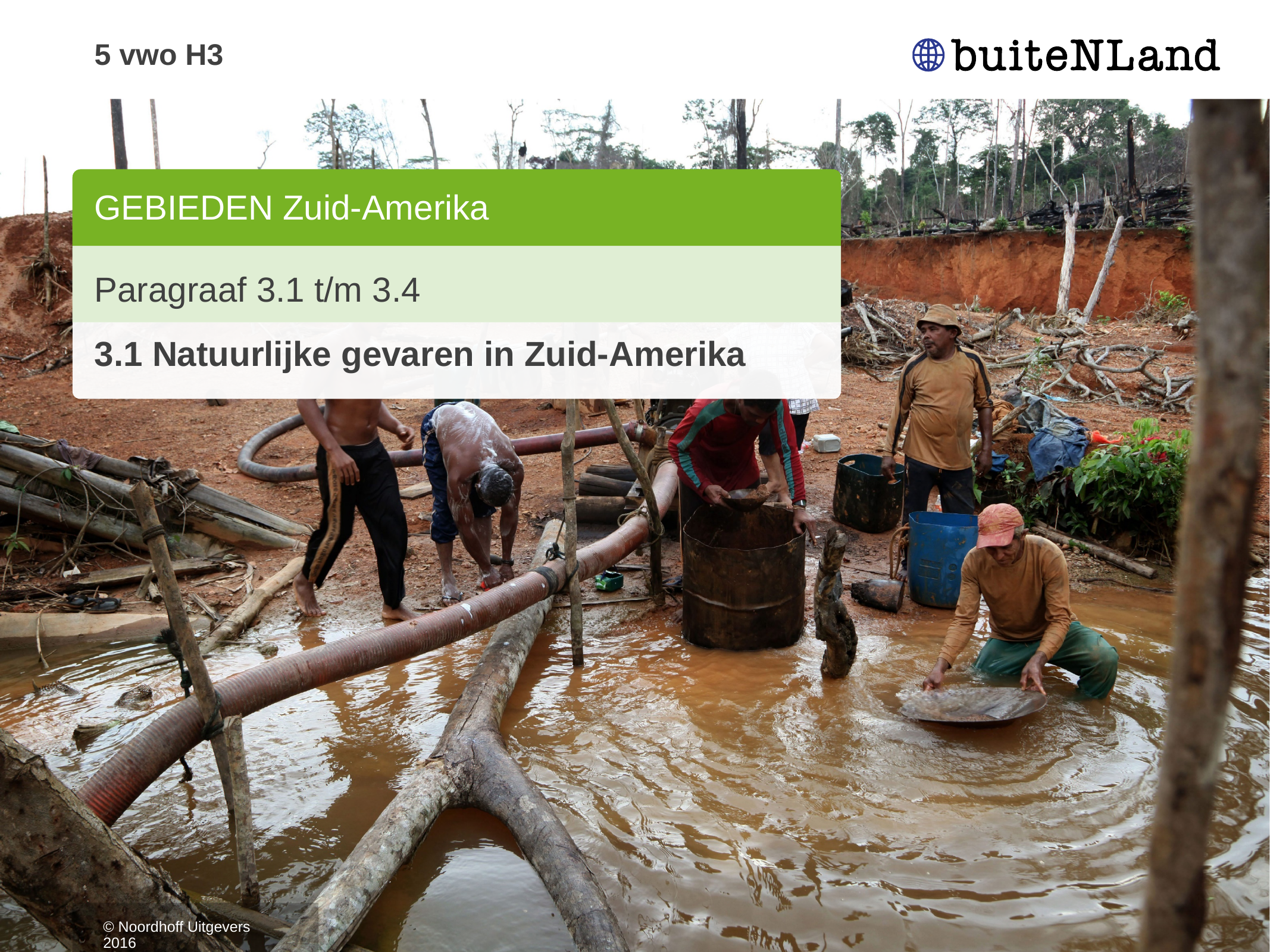

5 vwo H3
GEBIEDEN Zuid-Amerika
Paragraaf 3.1 t/m 3.4
# 3.1 Natuurlijke gevaren in Zuid-Amerika